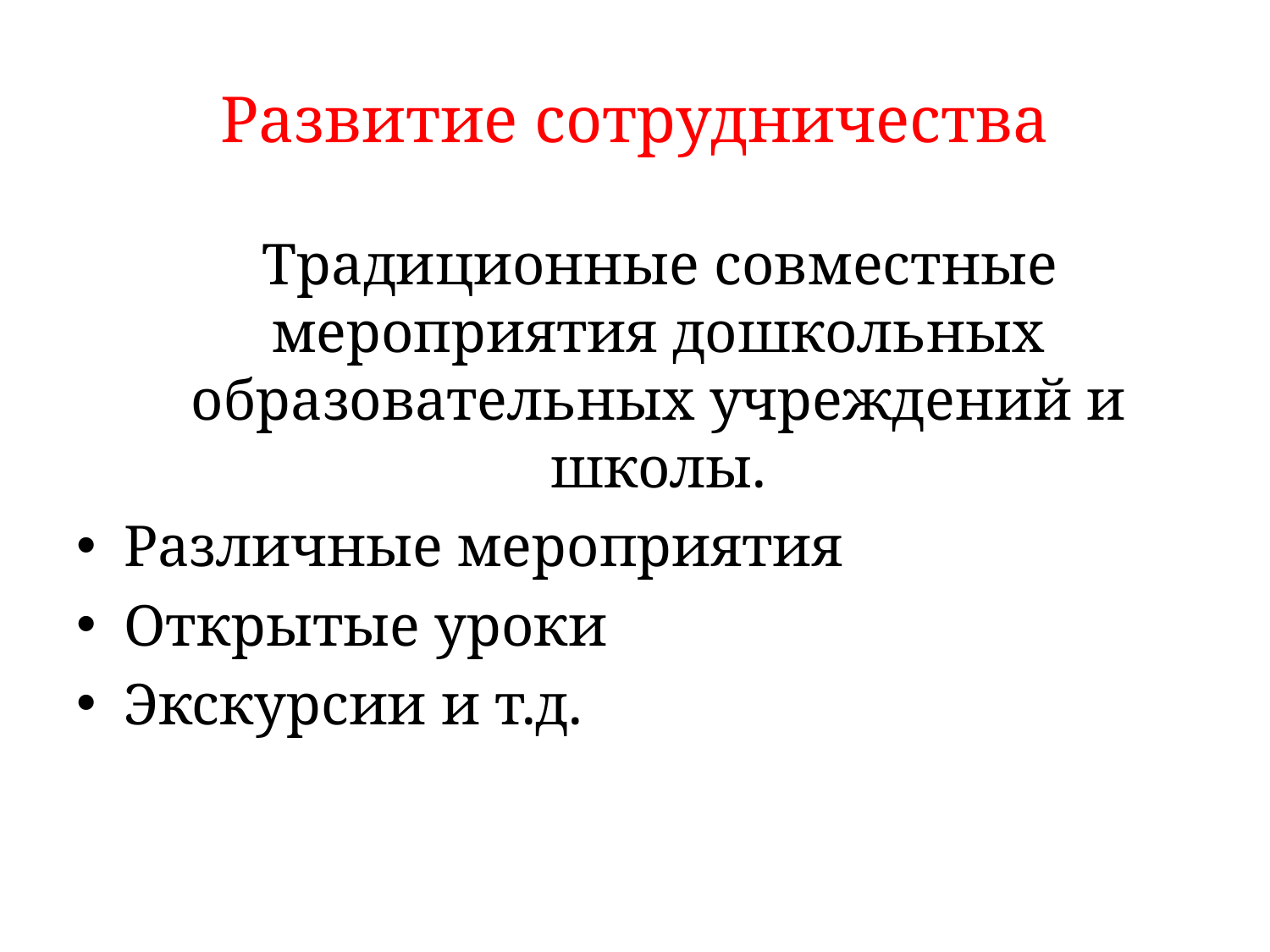

# Развитие сотрудничества
    Традиционные совместные мероприятия дошкольных образовательных учреждений и школы.
Различные мероприятия
Открытые уроки
Экскурсии и т.д.